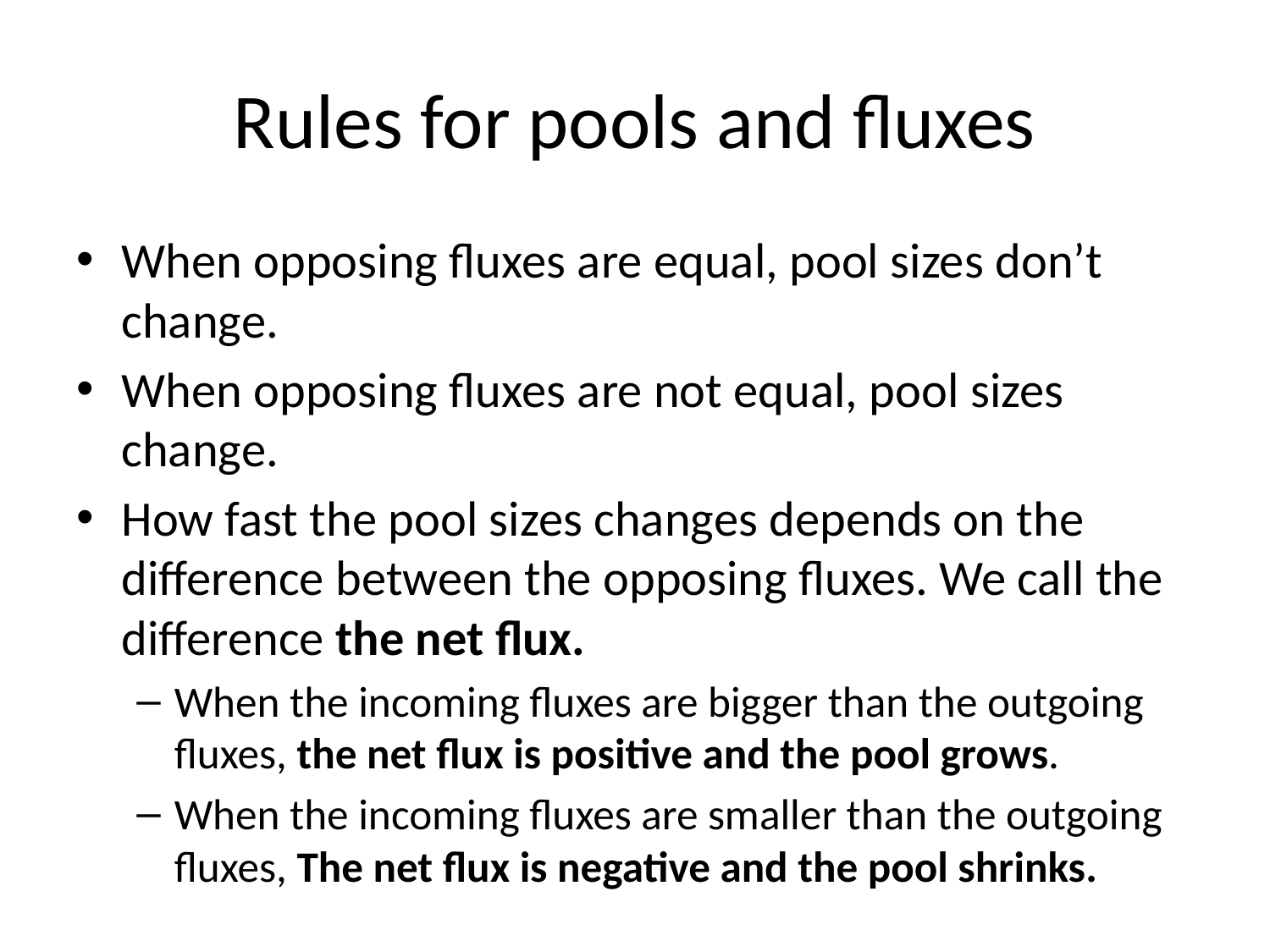

# Rules for pools and fluxes
When opposing fluxes are equal, pool sizes don’t change.
When opposing fluxes are not equal, pool sizes change.
How fast the pool sizes changes depends on the difference between the opposing fluxes. We call the difference the net flux.
When the incoming fluxes are bigger than the outgoing fluxes, the net flux is positive and the pool grows.
When the incoming fluxes are smaller than the outgoing fluxes, The net flux is negative and the pool shrinks.